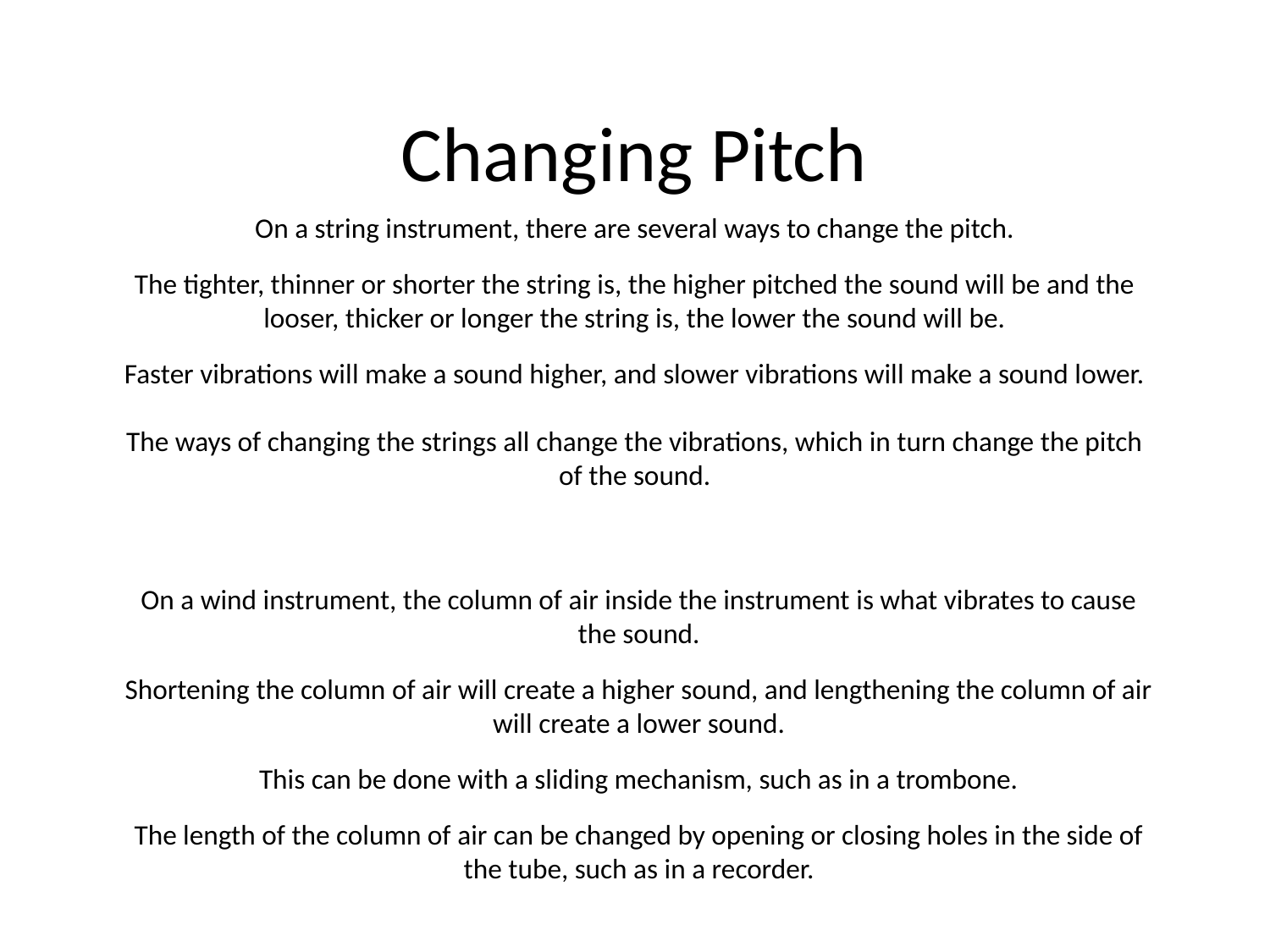

# Changing Pitch
On a string instrument, there are several ways to change the pitch.

The tighter, thinner or shorter the string is, the higher pitched the sound will be and the looser, thicker or longer the string is, the lower the sound will be.

Faster vibrations will make a sound higher, and slower vibrations will make a sound lower.

The ways of changing the strings all change the vibrations, which in turn change the pitch of the sound.
On a wind instrument, the column of air inside the instrument is what vibrates to cause the sound.

Shortening the column of air will create a higher sound, and lengthening the column of air will create a lower sound.

This can be done with a sliding mechanism, such as in a trombone.

The length of the column of air can be changed by opening or closing holes in the side of the tube, such as in a recorder.